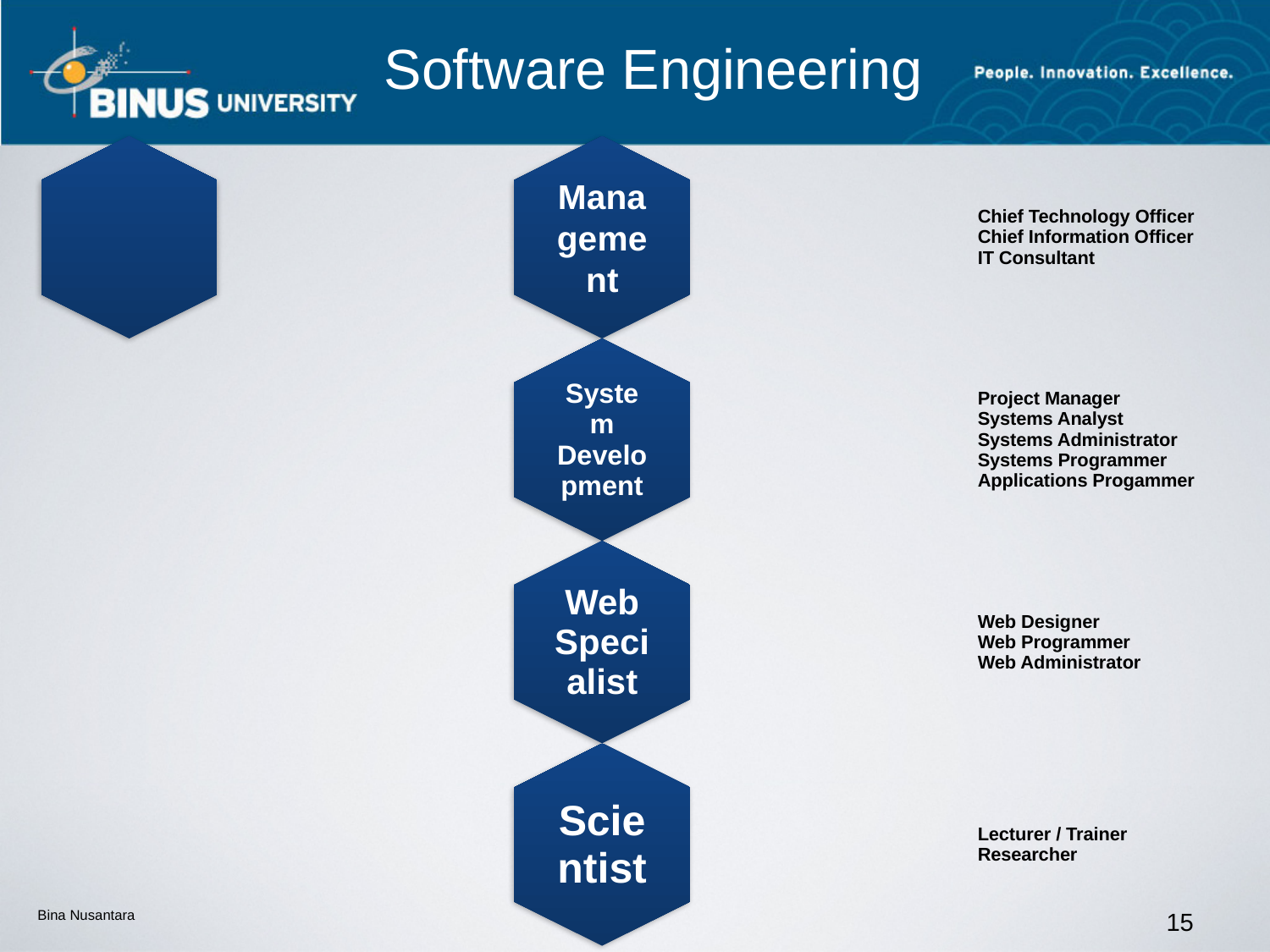

Software Engineering
System Development
Project Manager
Systems Analyst
Systems Administrator
Systems Programmer
Applications Progammer
Web Specialist
Web Designer
Web Programmer
Web Administrator
Scientist
Lecturer / Trainer
Researcher
IT Consultant
Management
Chief Technology Officer
Chief Information Officer
Bina Nusantara
15